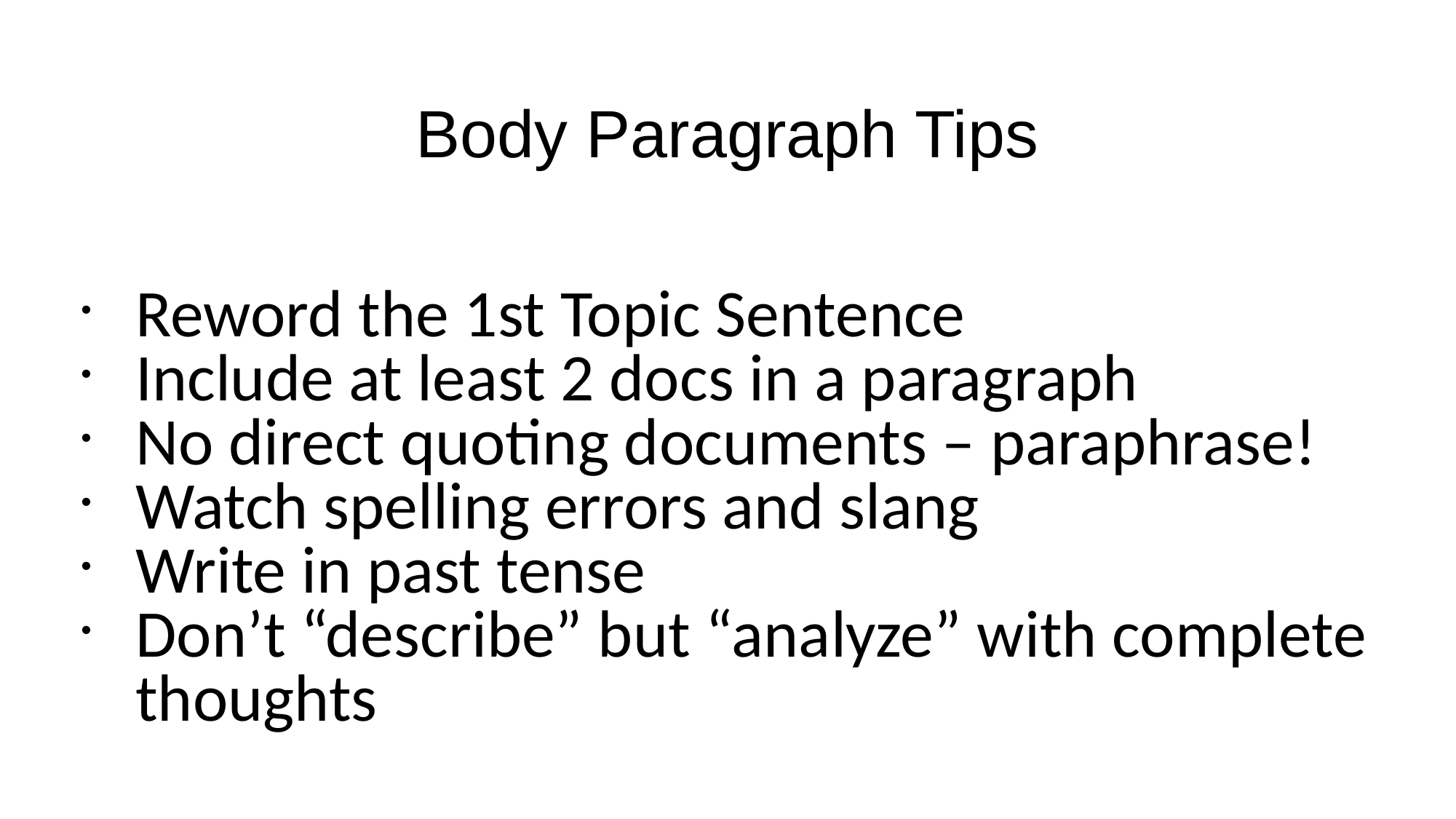

Body Paragraph Tips
Reword the 1st Topic Sentence
Include at least 2 docs in a paragraph
No direct quoting documents – paraphrase!
Watch spelling errors and slang
Write in past tense
Don’t “describe” but “analyze” with complete thoughts